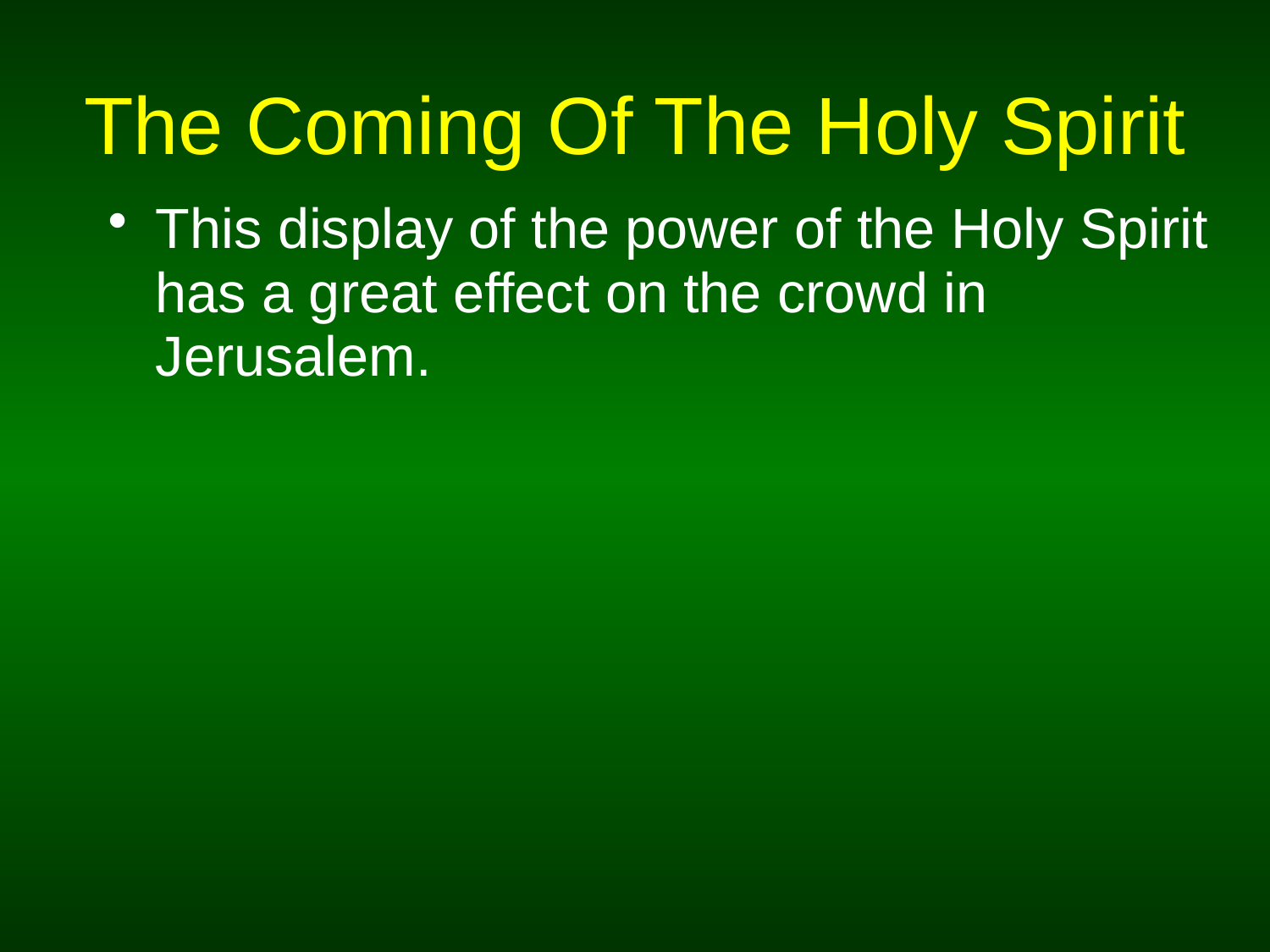

# The Coming Of The Holy Spirit
This display of the power of the Holy Spirit has a great effect on the crowd in Jerusalem.